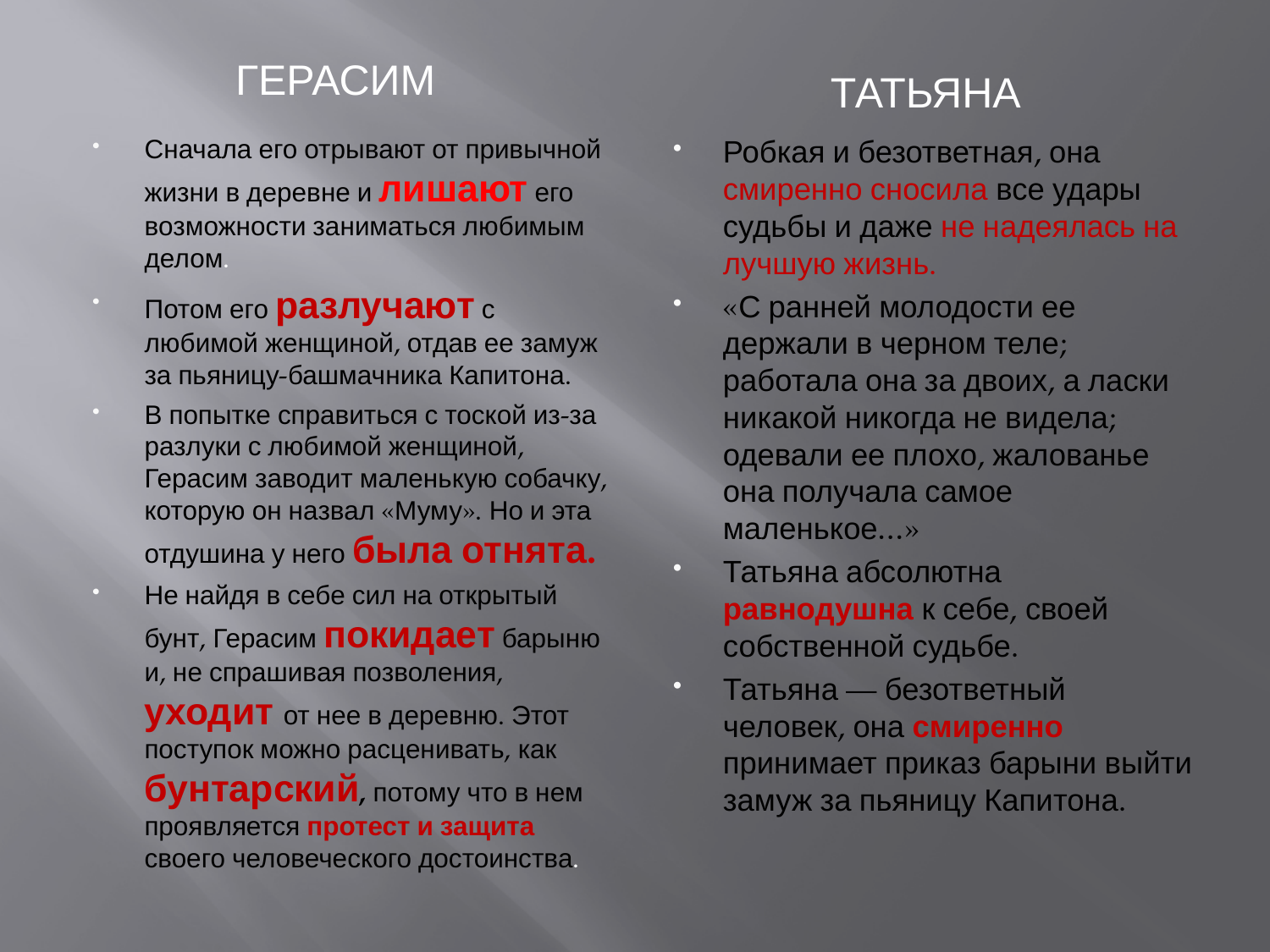

Герасим
Татьяна
Сначала его отрывают от привычной жизни в деревне и лишают его возможности заниматься любимым делом.
Потом его разлучают с любимой женщиной, отдав ее замуж за пьяницу-башмачника Капитона.
В попытке справиться с тоской из-за разлуки с любимой женщиной, Герасим заводит маленькую собачку, которую он назвал «Муму». Но и эта отдушина у него была отнята.
Не найдя в себе сил на открытый бунт, Герасим покидает барыню и, не спрашивая позволения, уходит от нее в деревню. Этот поступок можно расценивать, как бунтарский, потому что в нем проявляется протест и защита своего человеческого достоинства.
Робкая и безответная, она смиренно сносила все удары судьбы и даже не надеялась на лучшую жизнь.
«С ранней молодости ее держали в черном теле; работала она за двоих, а ласки никакой никогда не видела; одевали ее плохо, жалованье она получала самое маленькое…»
Татьяна абсолютна равнодушна к себе, своей собственной судьбе.
Татьяна — безответный человек, она смиренно принимает приказ барыни выйти замуж за пьяницу Капитона.